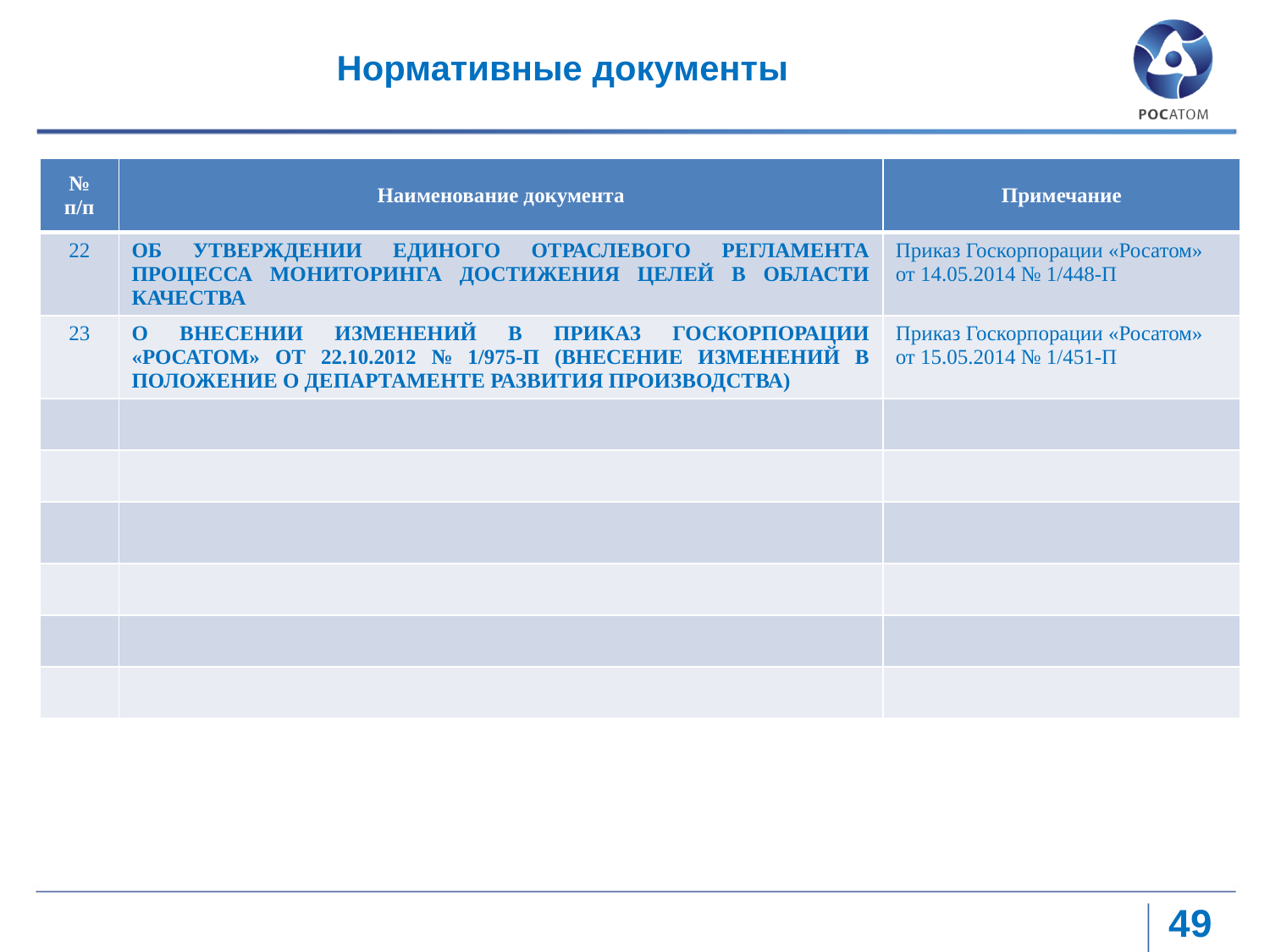

# Нормативные документы
| № п/п | Наименование документа | Примечание |
| --- | --- | --- |
| 22 | Об утверждении Единого отраслевого регламента процесса мониторинга достижения целей в области качества | Приказ Госкорпорации «Росатом» от 14.05.2014 № 1/448-П |
| 23 | О внесении изменений в приказ Госкорпорации «Росатом» от 22.10.2012 № 1/975-П (Внесение изменений в Положение о Департаменте развития производства) | Приказ Госкорпорации «Росатом» от 15.05.2014 № 1/451-П |
|  |  |  |
|  |  |  |
|  |  |  |
|  |  |  |
|  |  |  |
|  |  |  |
49